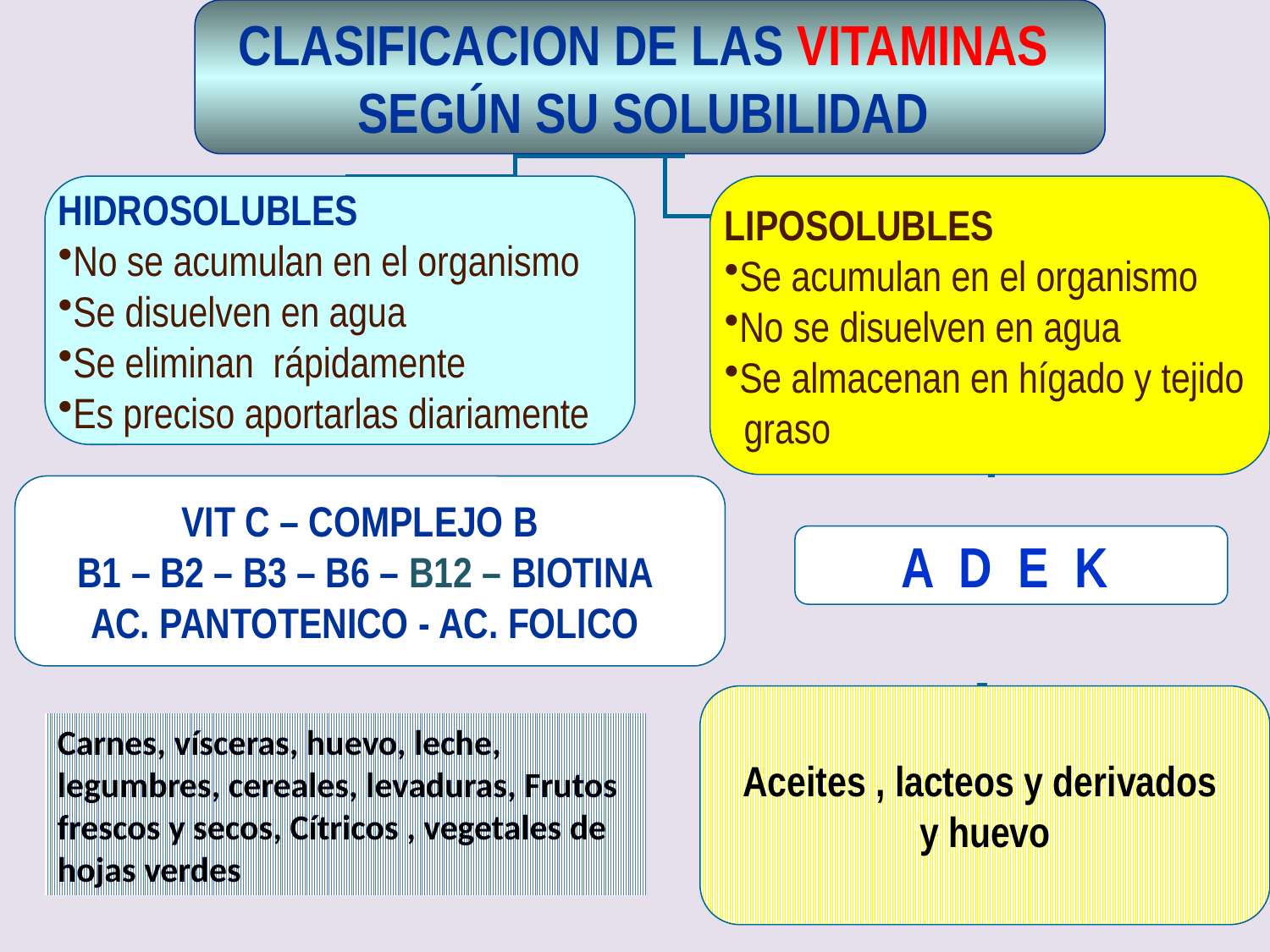

CLASIFICACION DE LAS VITAMINAS
SEGÚN SU SOLUBILIDAD
HIDROSOLUBLES
No se acumulan en el organismo
Se disuelven en agua
Se eliminan  rápidamente
Es preciso aportarlas diariamente
LIPOSOLUBLES
Se acumulan en el organismo
No se disuelven en agua
Se almacenan en hígado y tejido
  graso
VIT C – COMPLEJO B
B1 – B2 – B3 – B6 – B12 – BIOTINA
AC. PANTOTENICO - AC. FOLICO
A  D  E  K
Aceites , lacteos y derivados
y huevo
Carnes, vísceras, huevo, leche, legumbres, cereales, levaduras, Frutos frescos y secos, Cítricos , vegetales de hojas verdes